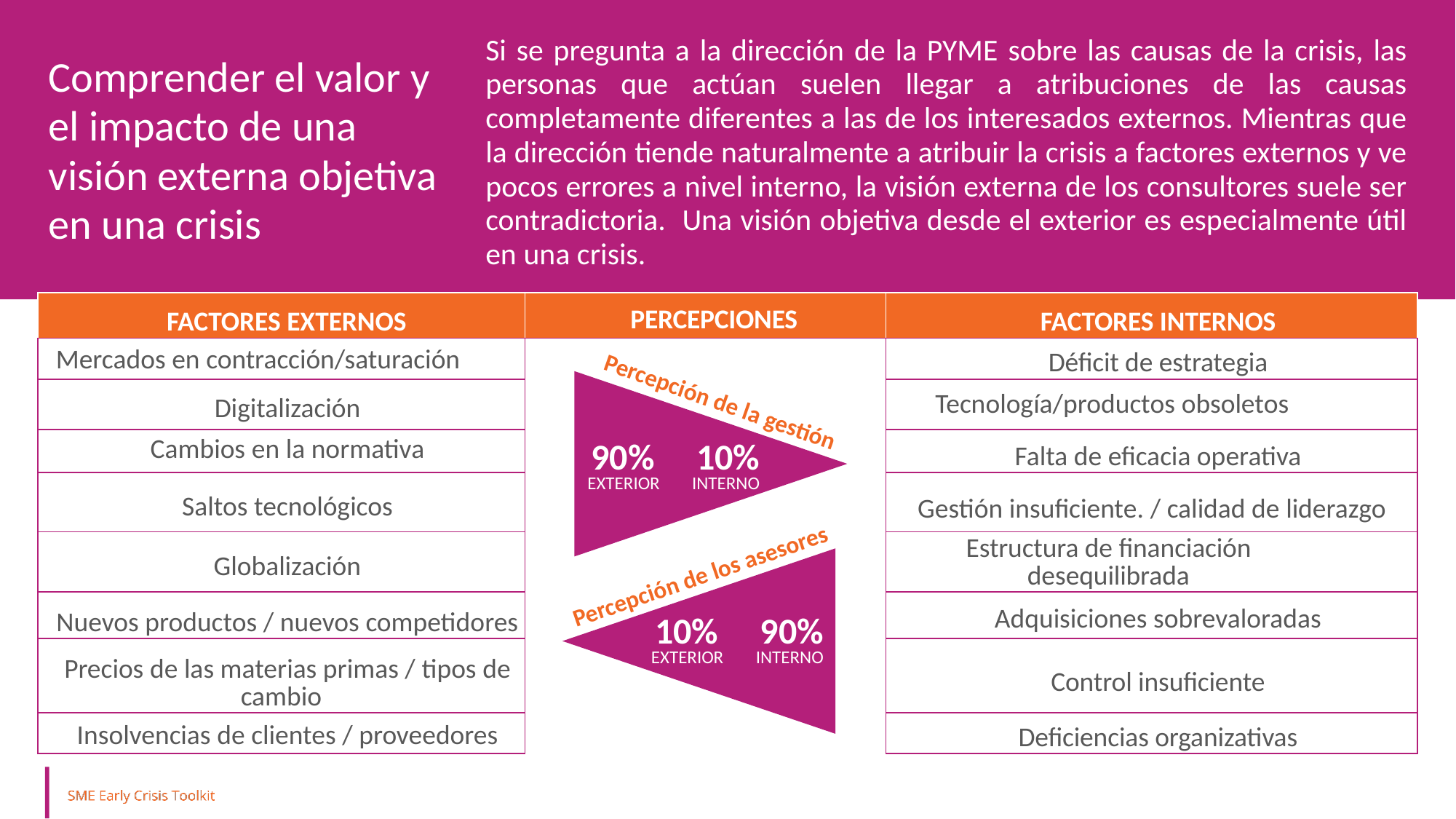

Si se pregunta a la dirección de la PYME sobre las causas de la crisis, las personas que actúan suelen llegar a atribuciones de las causas completamente diferentes a las de los interesados externos. Mientras que la dirección tiende naturalmente a atribuir la crisis a factores externos y ve pocos errores a nivel interno, la visión externa de los consultores suele ser contradictoria.  Una visión objetiva desde el exterior es especialmente útil en una crisis.

Comprender el valor y el impacto de una visión externa objetiva en una crisis
| FACTORES EXTERNOS | PERCEPCIONES | FACTORES INTERNOS |
| --- | --- | --- |
| Mercados en contracción/saturación |  | Déficit de estrategia |
| Digitalización |  | Tecnología/productos obsoletos |
| Cambios en la normativa |  | Falta de eficacia operativa |
| Saltos tecnológicos |  | Gestión insuficiente. / calidad de liderazgo |
| Globalización |  | Estructura de financiación desequilibrada |
| Nuevos productos / nuevos competidores |  | Adquisiciones sobrevaloradas |
| Precios de las materias primas / tipos de cambio |  | Control insuficiente |
| Insolvencias de clientes / proveedores |  | Deficiencias organizativas |

90%
10%
EXTERIOR
INTERNO
Percepción de la gestión

10%
90%
EXTERIOR
INTERNO
Percepción de los asesores